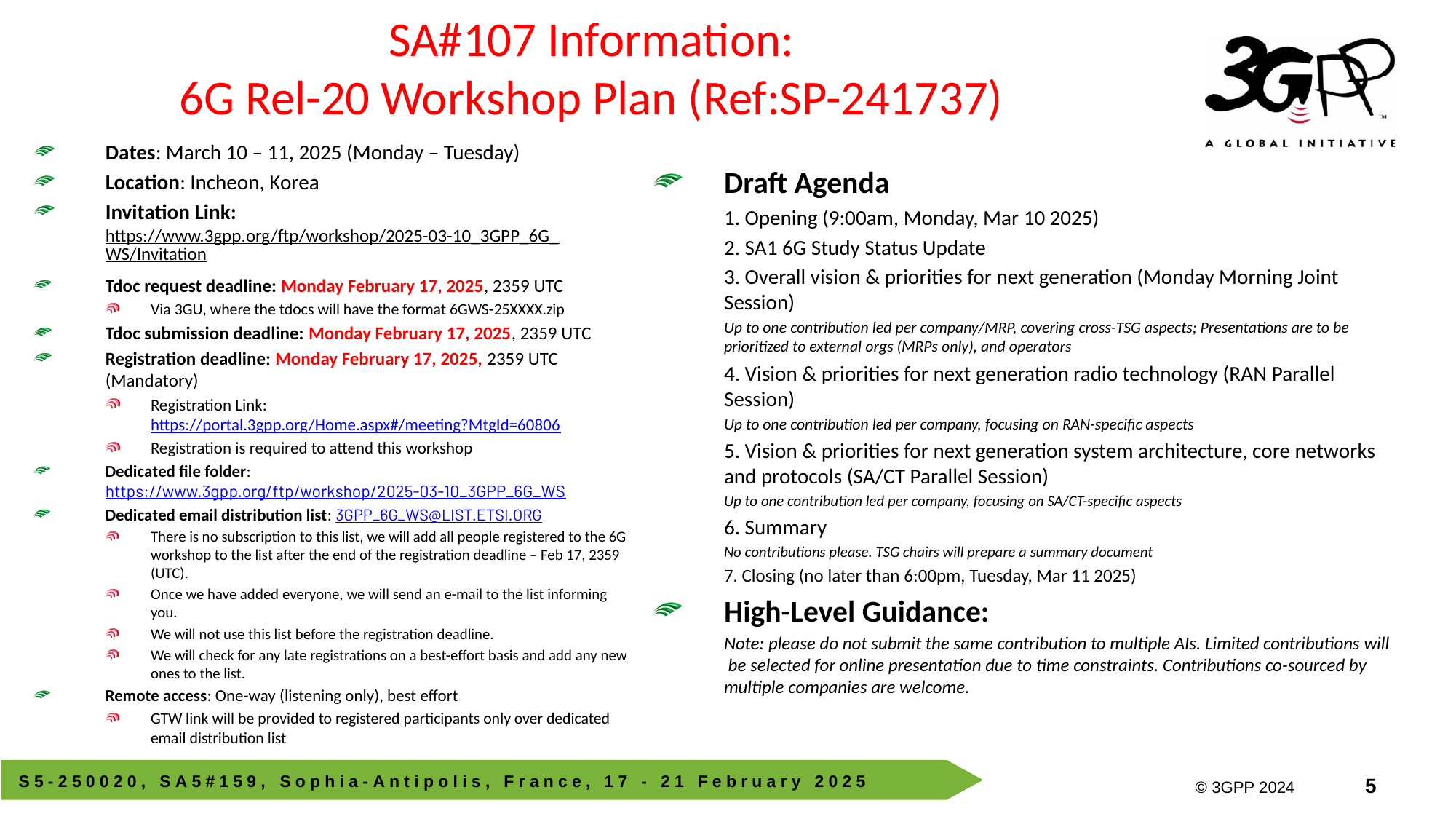

SA#107 Information:
6G Rel-20 Workshop Plan (Ref:SP-241737)
Dates: March 10 – 11, 2025 (Monday – Tuesday)
Location: Incheon, Korea
Invitation Link: https://www.3gpp.org/ftp/workshop/2025-03-10_3GPP_6G_WS/Invitation

Draft Agenda
1. Opening (9:00am, Monday, Mar 10 2025)
2. SA1 6G Study Status Update
3. Overall vision & priorities for next generation (Monday Morning Joint Session)
Up to one contribution led per company/MRP, covering cross-TSG aspects; Presentations are to be prioritized to external orgs (MRPs only), and operators
4. Vision & priorities for next generation radio technology (RAN Parallel Session)
Up to one contribution led per company, focusing on RAN-specific aspects
5. Vision & priorities for next generation system architecture, core networks and protocols (SA/CT Parallel Session)
Up to one contribution led per company, focusing on SA/CT-specific aspects
6. Summary
No contributions please. TSG chairs will prepare a summary document
7. Closing (no later than 6:00pm, Tuesday, Mar 11 2025)
High-Level Guidance:
Note: please do not submit the same contribution to multiple AIs. Limited contributions will  be selected for online presentation due to time constraints. Contributions co-sourced by multiple companies are welcome.
Tdoc request deadline: Monday February 17, 2025, 2359 UTC
Via 3GU, where the tdocs will have the format 6GWS-25XXXX.zip
Tdoc submission deadline: Monday February 17, 2025, 2359 UTC
Registration deadline: Monday February 17, 2025, 2359 UTC (Mandatory)
Registration Link: https://portal.3gpp.org/Home.aspx#/meeting?MtgId=60806
Registration is required to attend this workshop
Dedicated file folder: https://www.3gpp.org/ftp/workshop/2025-03-10_3GPP_6G_WS
Dedicated email distribution list: 3GPP_6G_WS@LIST.ETSI.ORG
There is no subscription to this list, we will add all people registered to the 6G workshop to the list after the end of the registration deadline – Feb 17, 2359 (UTC).
Once we have added everyone, we will send an e-mail to the list informing you.
We will not use this list before the registration deadline.
We will check for any late registrations on a best-effort basis and add any new ones to the list.
Remote access: One-way (listening only), best effort
GTW link will be provided to registered participants only over dedicated email distribution list